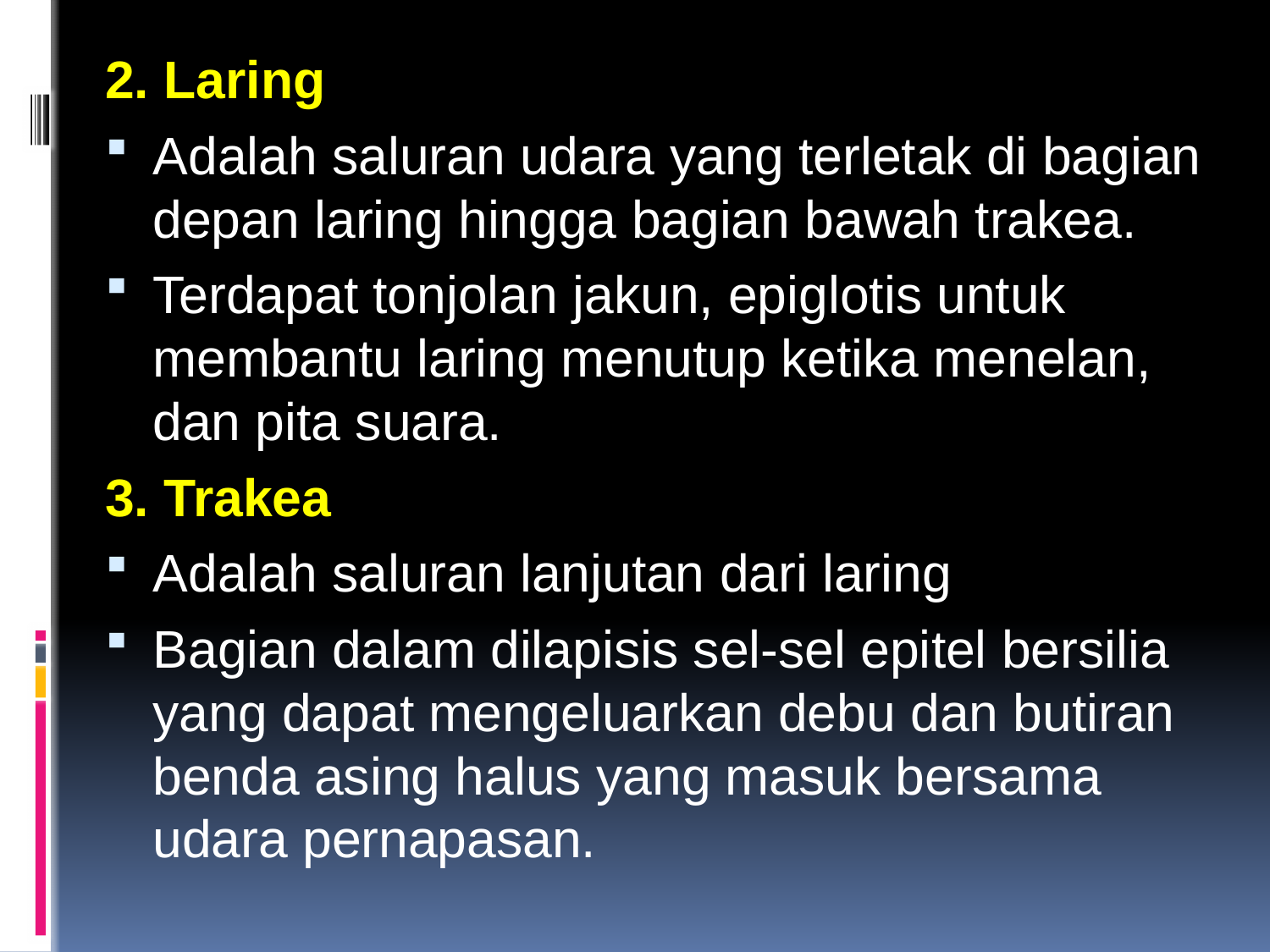

2. Laring
Adalah saluran udara yang terletak di bagian depan laring hingga bagian bawah trakea.
Terdapat tonjolan jakun, epiglotis untuk membantu laring menutup ketika menelan, dan pita suara.
3. Trakea
Adalah saluran lanjutan dari laring
Bagian dalam dilapisis sel-sel epitel bersilia yang dapat mengeluarkan debu dan butiran benda asing halus yang masuk bersama udara pernapasan.